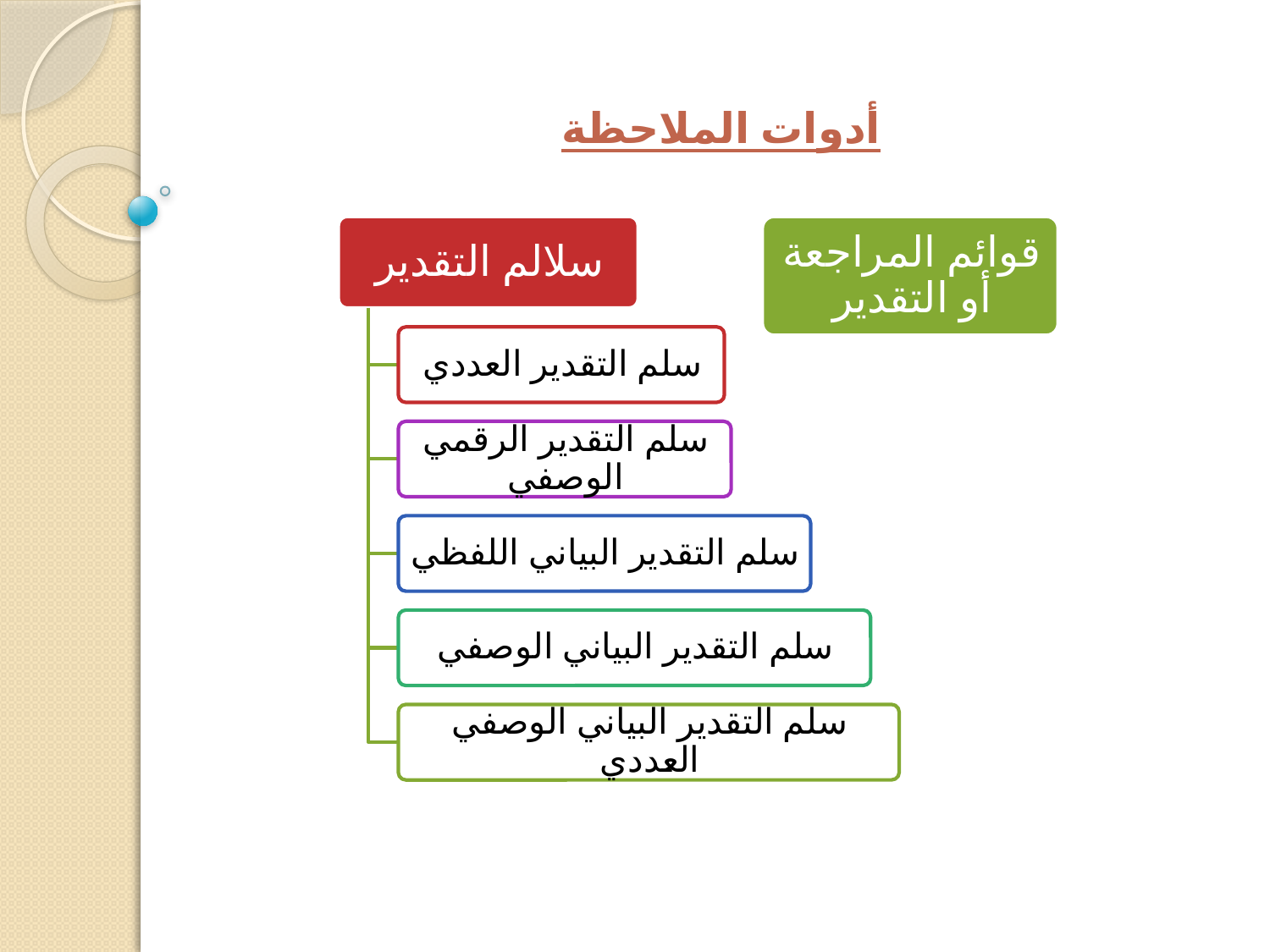

أدوات الملاحظة
سلالم التقدير
سلم التقدير العددي
سلم التقدير الرقمي الوصفي
سلم التقدير البياني اللفظي
سلم التقدير البياني الوصفي
سلم التقدير البياني الوصفي العددي
قوائم المراجعة أو التقدير